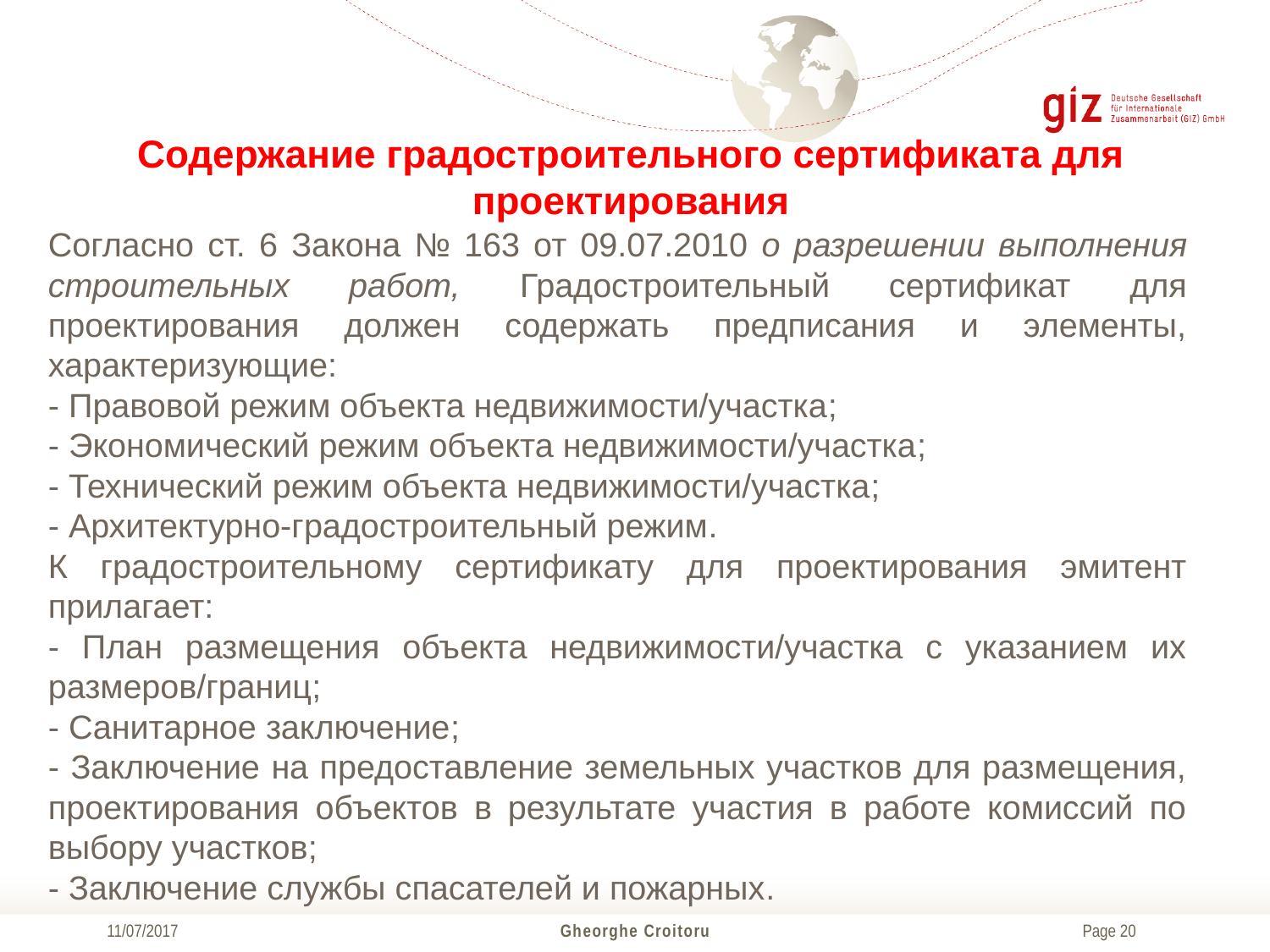

# Содержание градостроительного сертификата для проектирования
Согласно ст. 6 Закона № 163 от 09.07.2010 о разрешении выполнения строительных работ, Градостроительный сертификат для проектирования должен содержать предписания и элементы, характеризующие:
- Правовой режим объекта недвижимости/участка;
- Экономический режим объекта недвижимости/участка;
- Технический режим объекта недвижимости/участка;
- Архитектурно-градостроительный режим.
К градостроительному сертификату для проектирования эмитент прилагает:
- План размещения объекта недвижимости/участка с указанием их размеров/границ;
- Санитарное заключение;
- Заключение на предоставление земельных участков для размещения, проектирования объектов в результате участия в работе комиссий по выбору участков;
- Заключение службы спасателей и пожарных.
11/07/2017
Gheorghe Croitoru